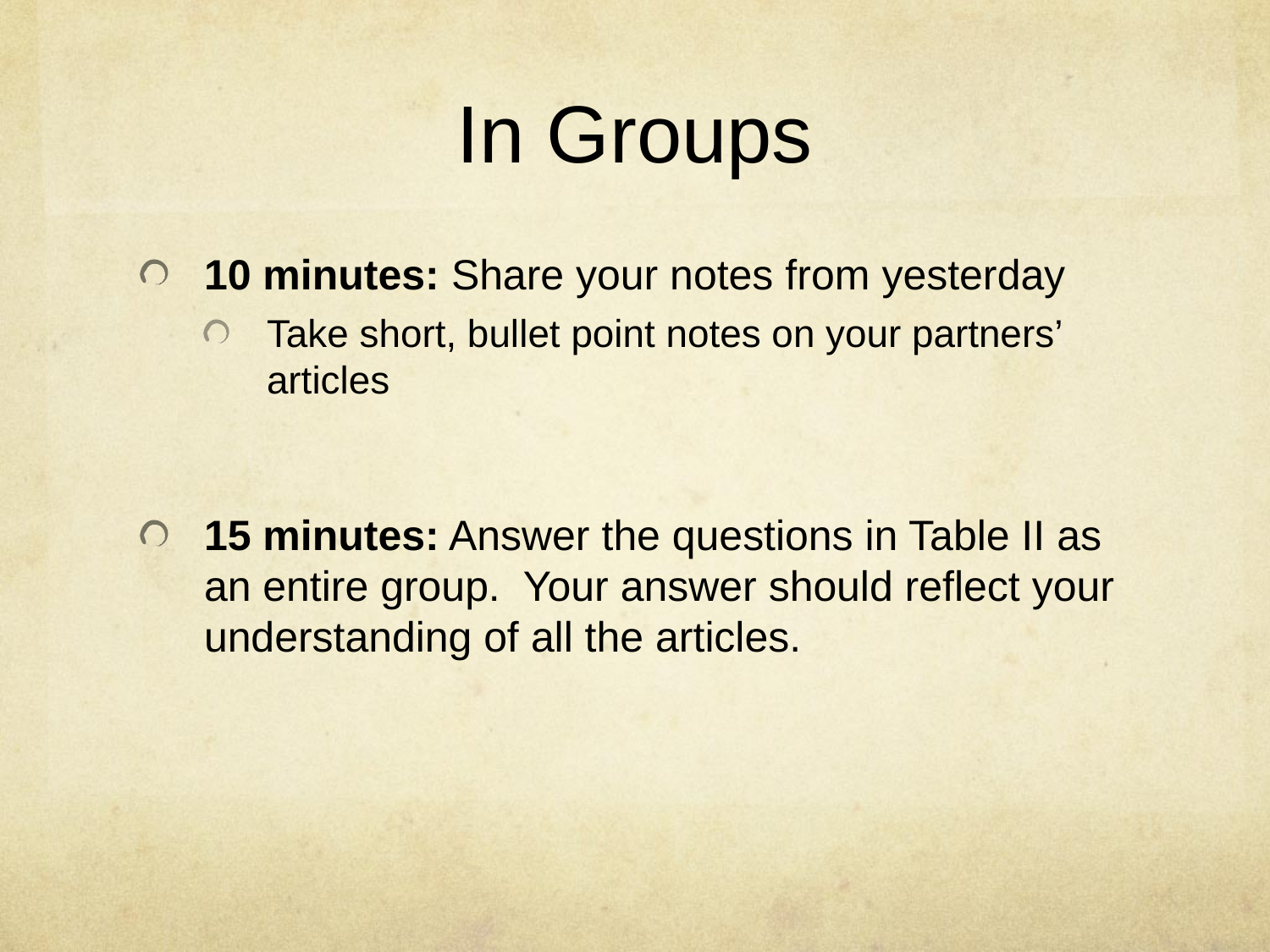

# In Groups
10 minutes: Share your notes from yesterday
Take short, bullet point notes on your partners’ articles

15 minutes: Answer the questions in Table II as an entire group.  Your answer should reflect your understanding of all the articles.